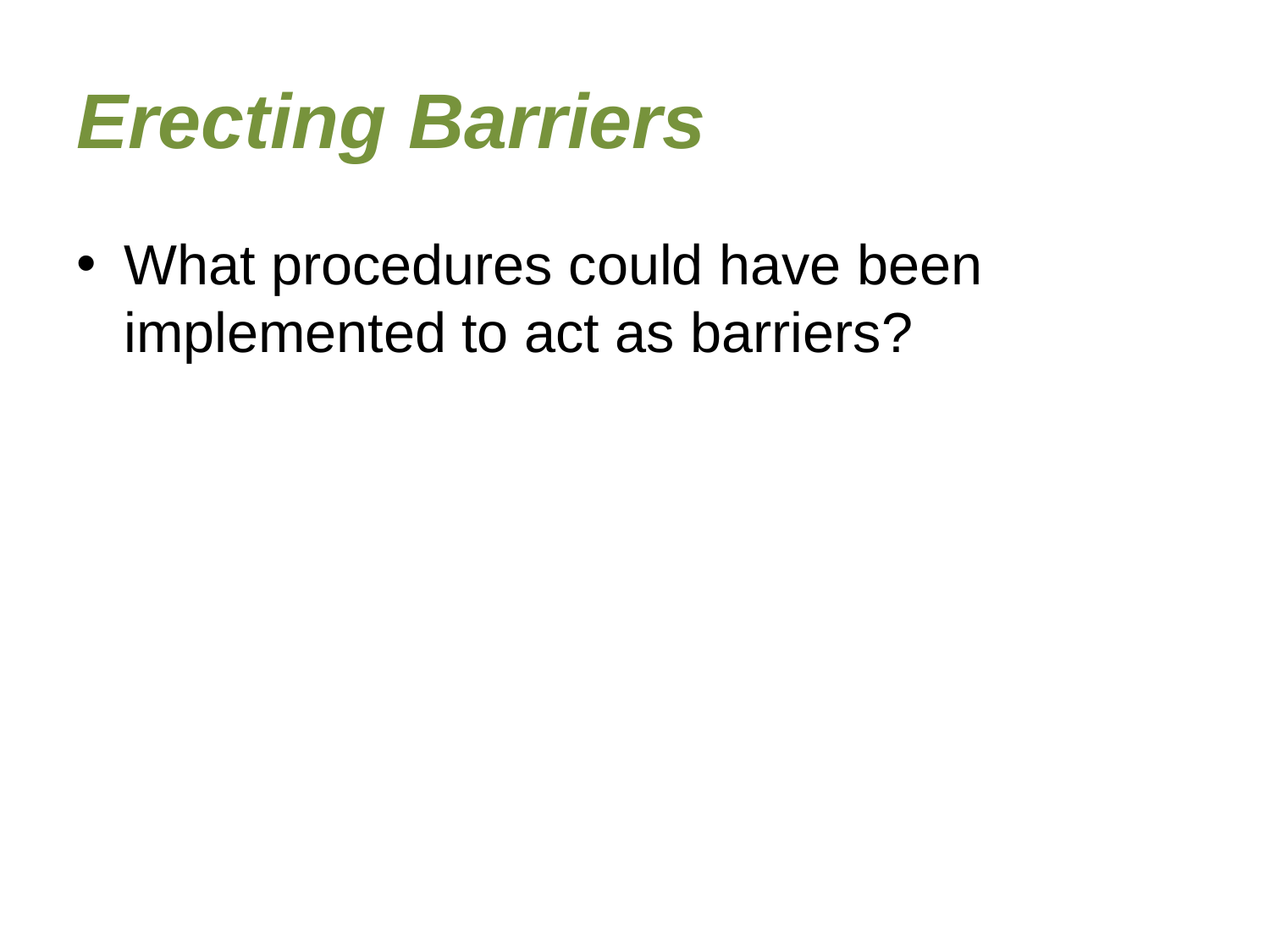

# Erecting Barriers
What procedures could have been implemented to act as barriers?